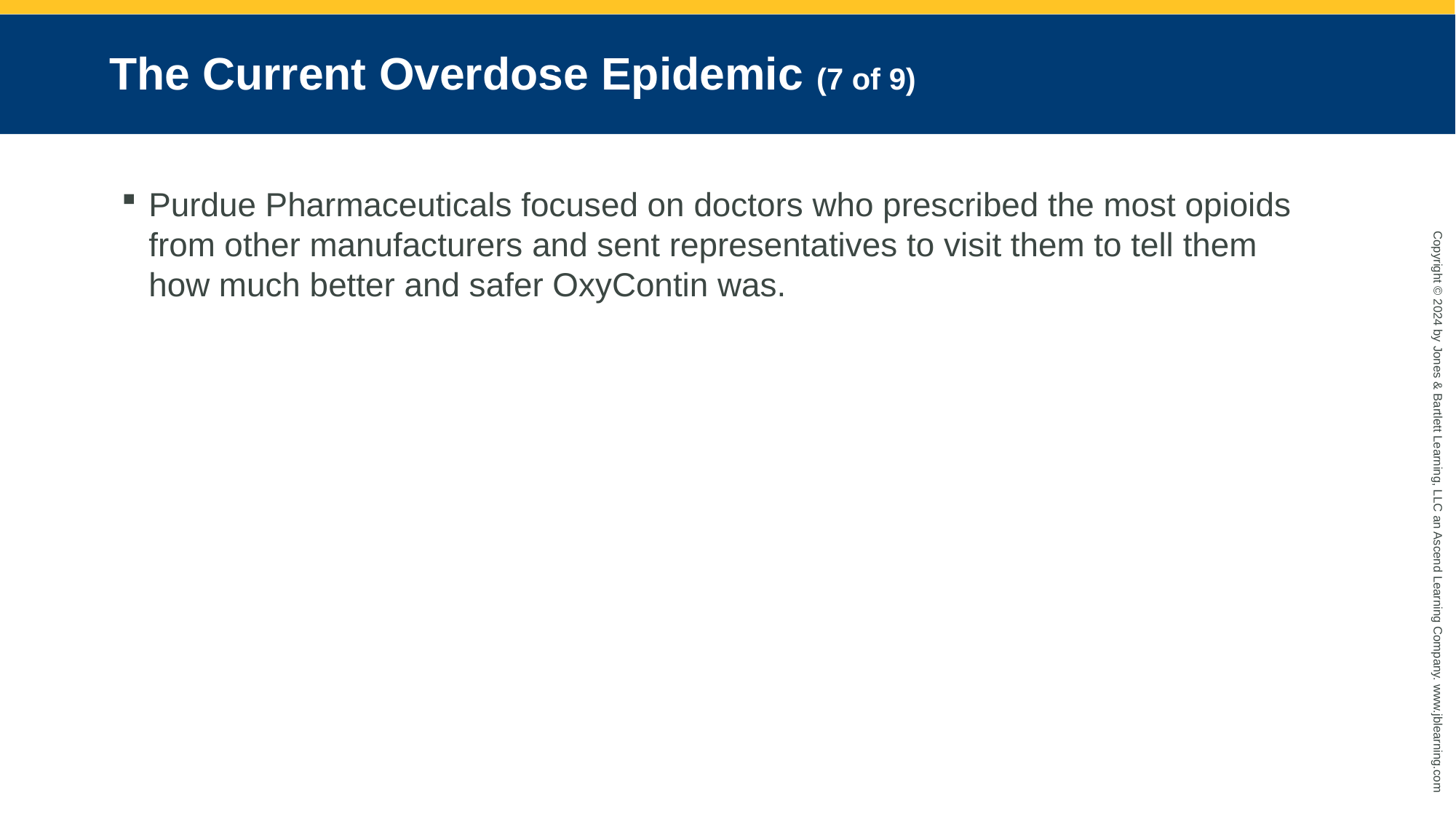

# The Current Overdose Epidemic (7 of 9)
Purdue Pharmaceuticals focused on doctors who prescribed the most opioids from other manufacturers and sent representatives to visit them to tell them how much better and safer OxyContin was.